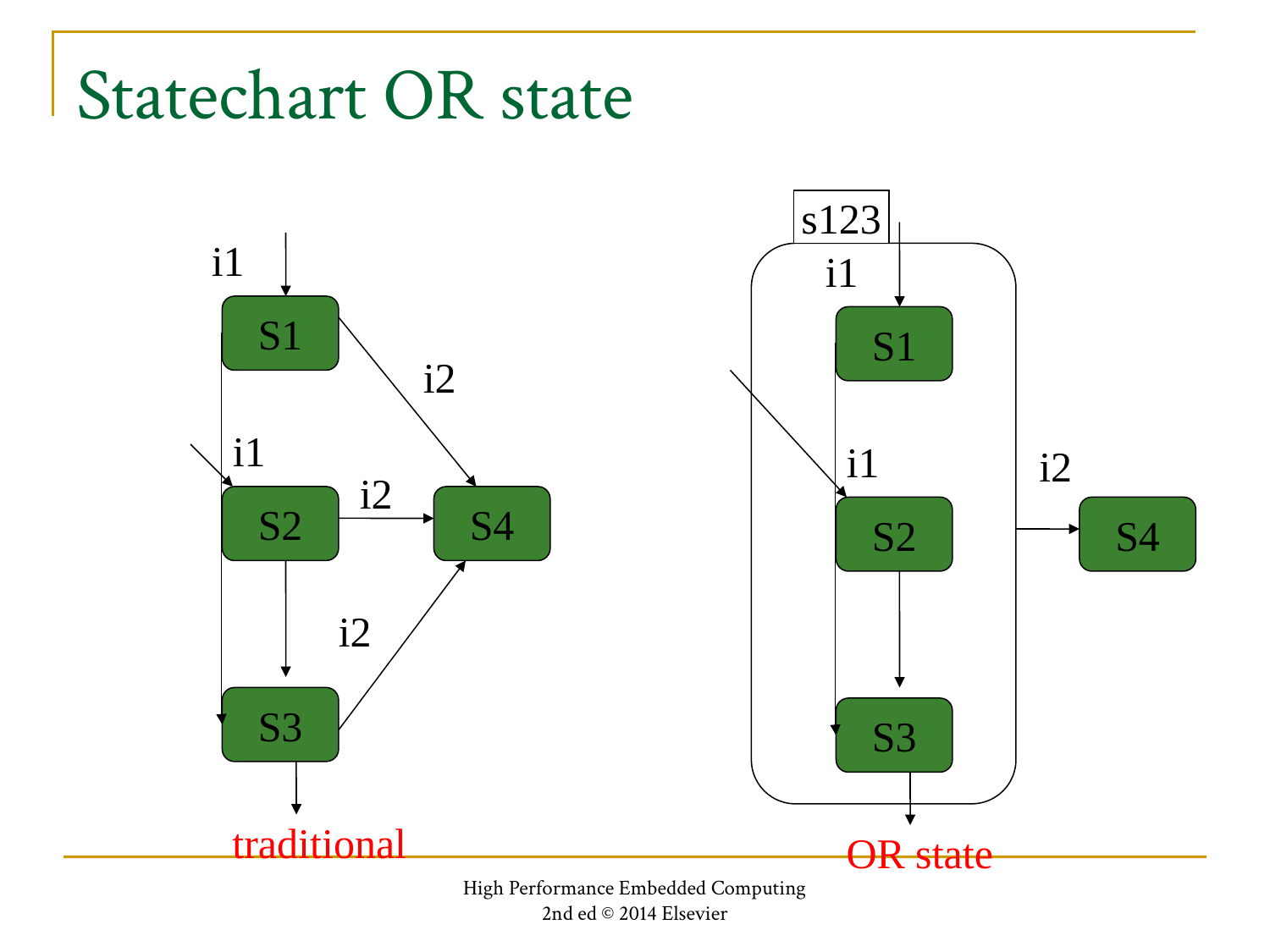

# Statechart OR state
s123

i1

i1

S1
S1

i2

i1
i1
i2

i2
S2
S4
S2
S4

i2
S3
S3

traditional
OR state
High Performance Embedded Computing 2nd ed © 2014 Elsevier